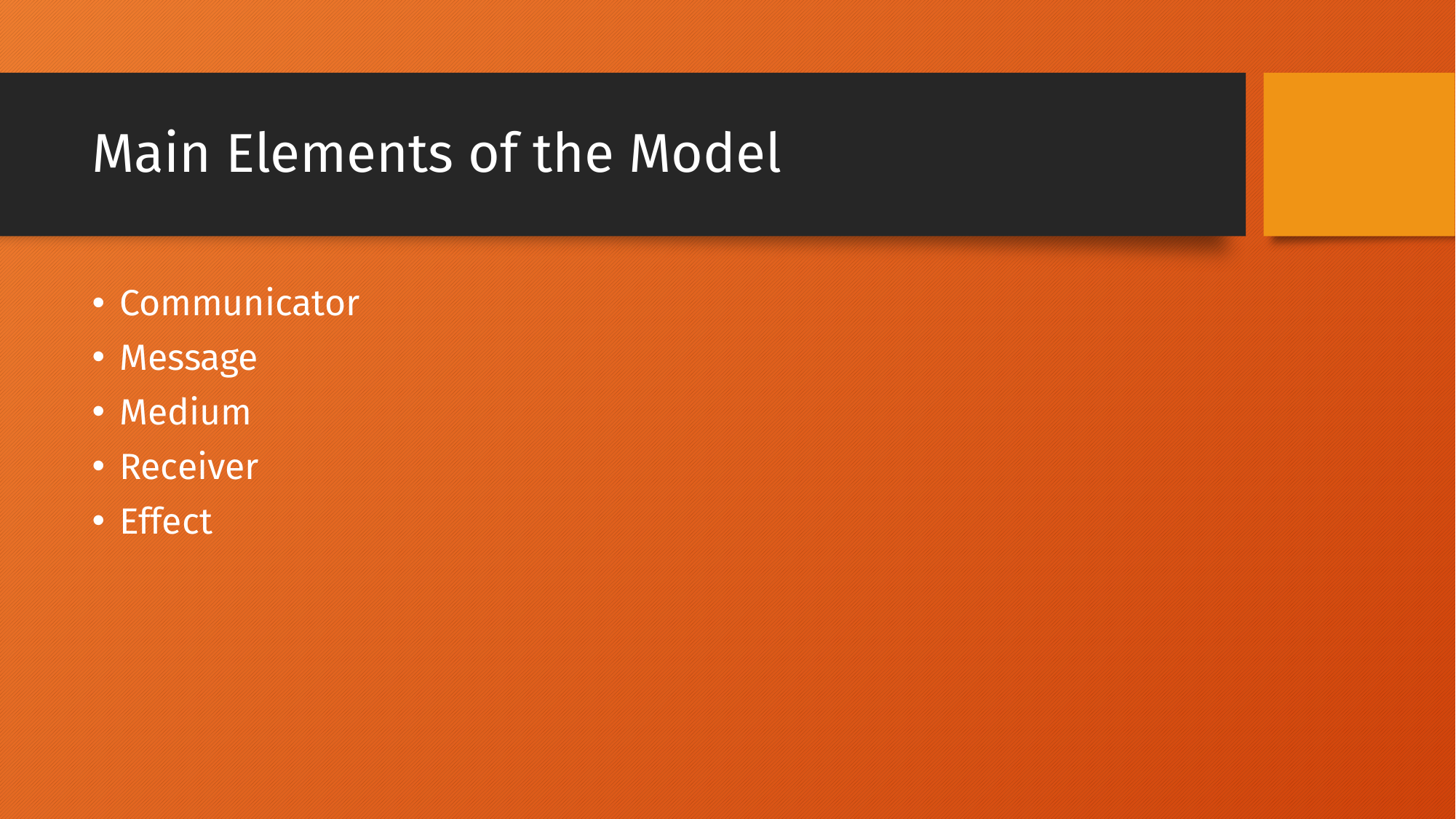

# Main Elements of the Model
Communicator
Message
Medium
Receiver
Effect